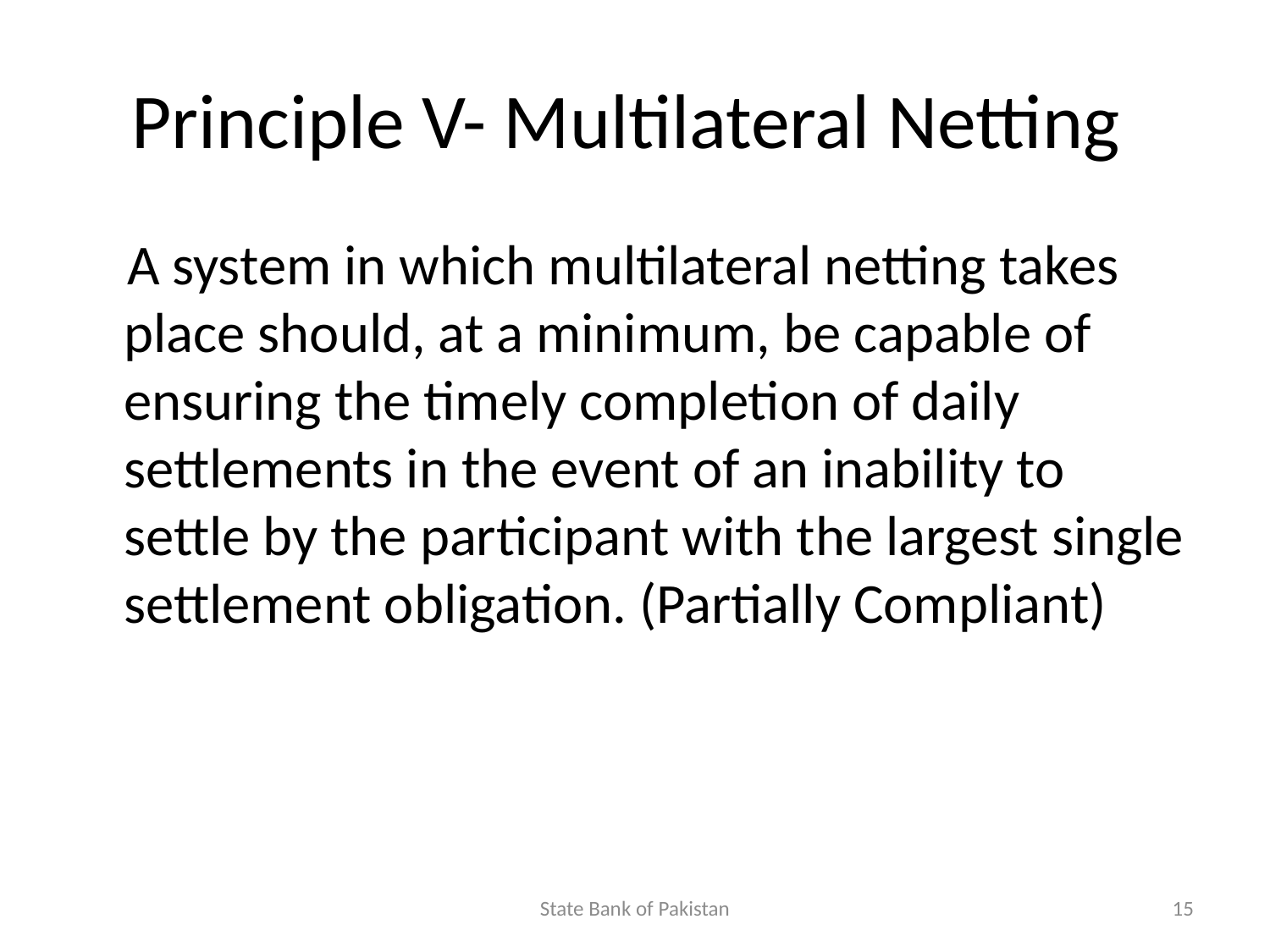

# Principle V- Multilateral Netting
    A system in which multilateral netting takes place should, at a minimum, be capable of ensuring the timely completion of daily settlements in the event of an inability to settle by the participant with the largest single settlement obligation. (Partially Compliant)
State Bank of Pakistan
15